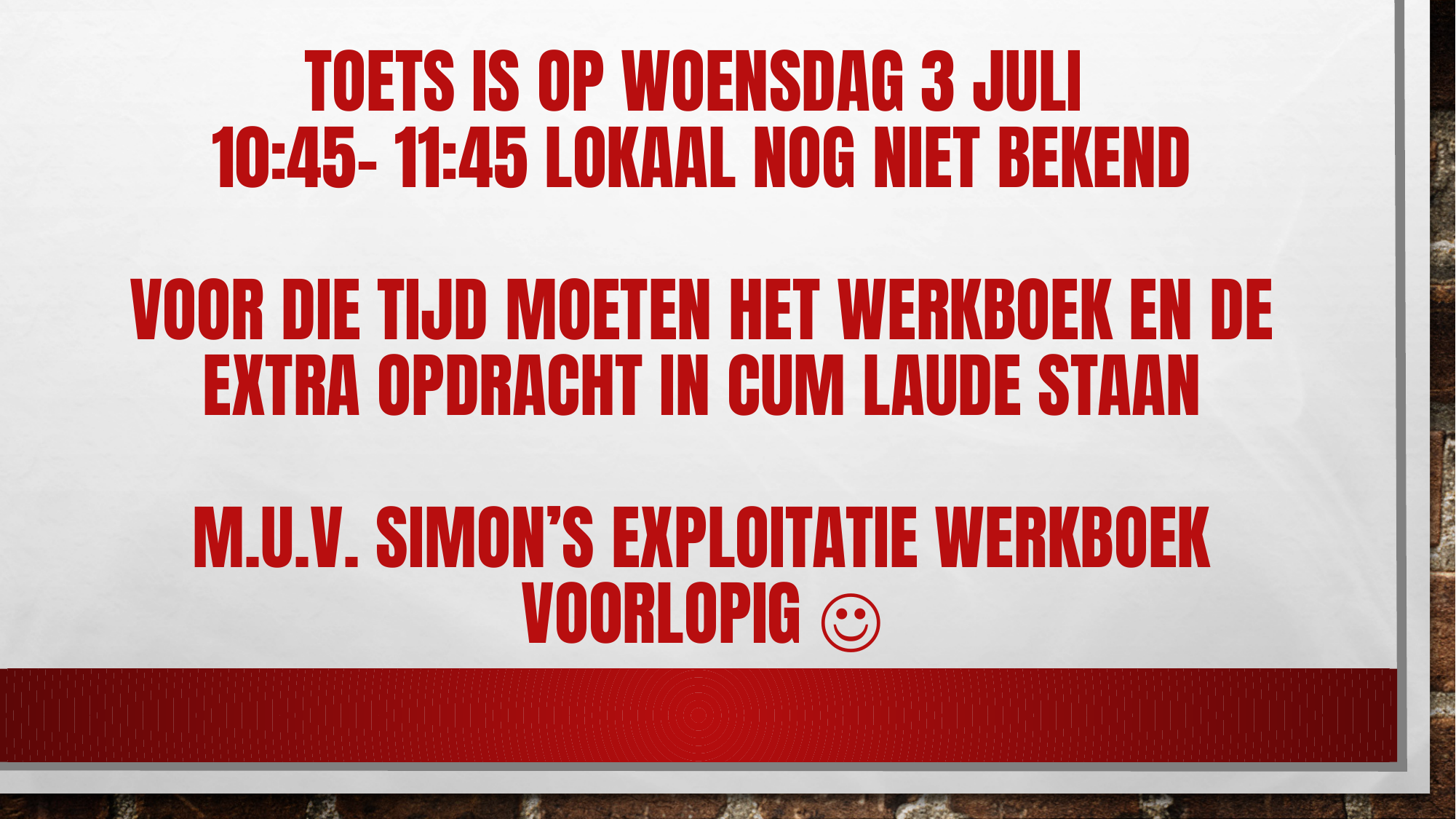

# Toets is op Woensdag 3 juli 10:45- 11:45 lokaal nog niet bekend voor die tijd moeten het werkboek en de extra opdracht in Cum Laude staan M.u.v. simon’s exploitatie werkboek voorlopig ☺